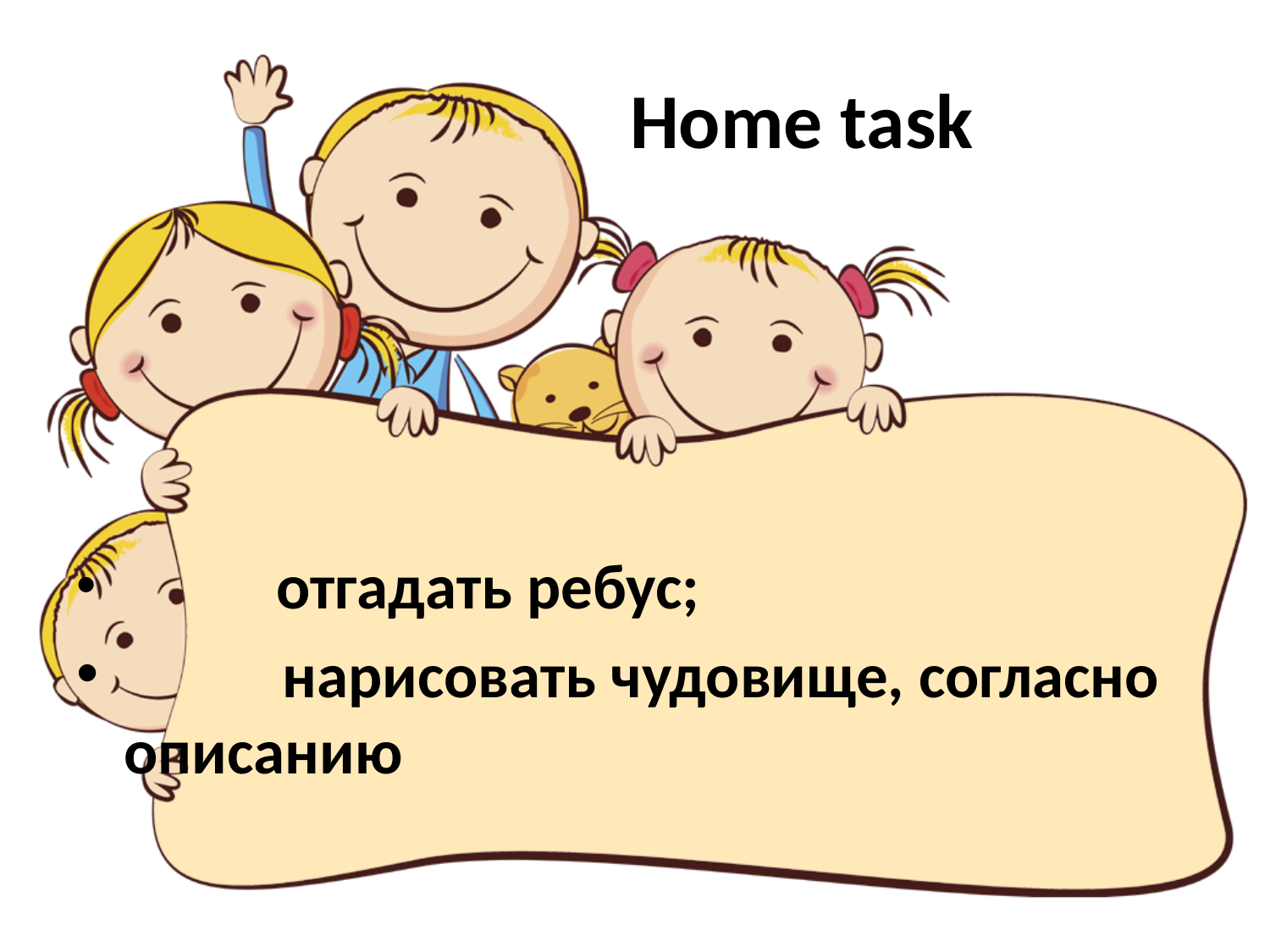

# Home task

            отгадать ребус;
           нарисовать чудовище, согласно описанию